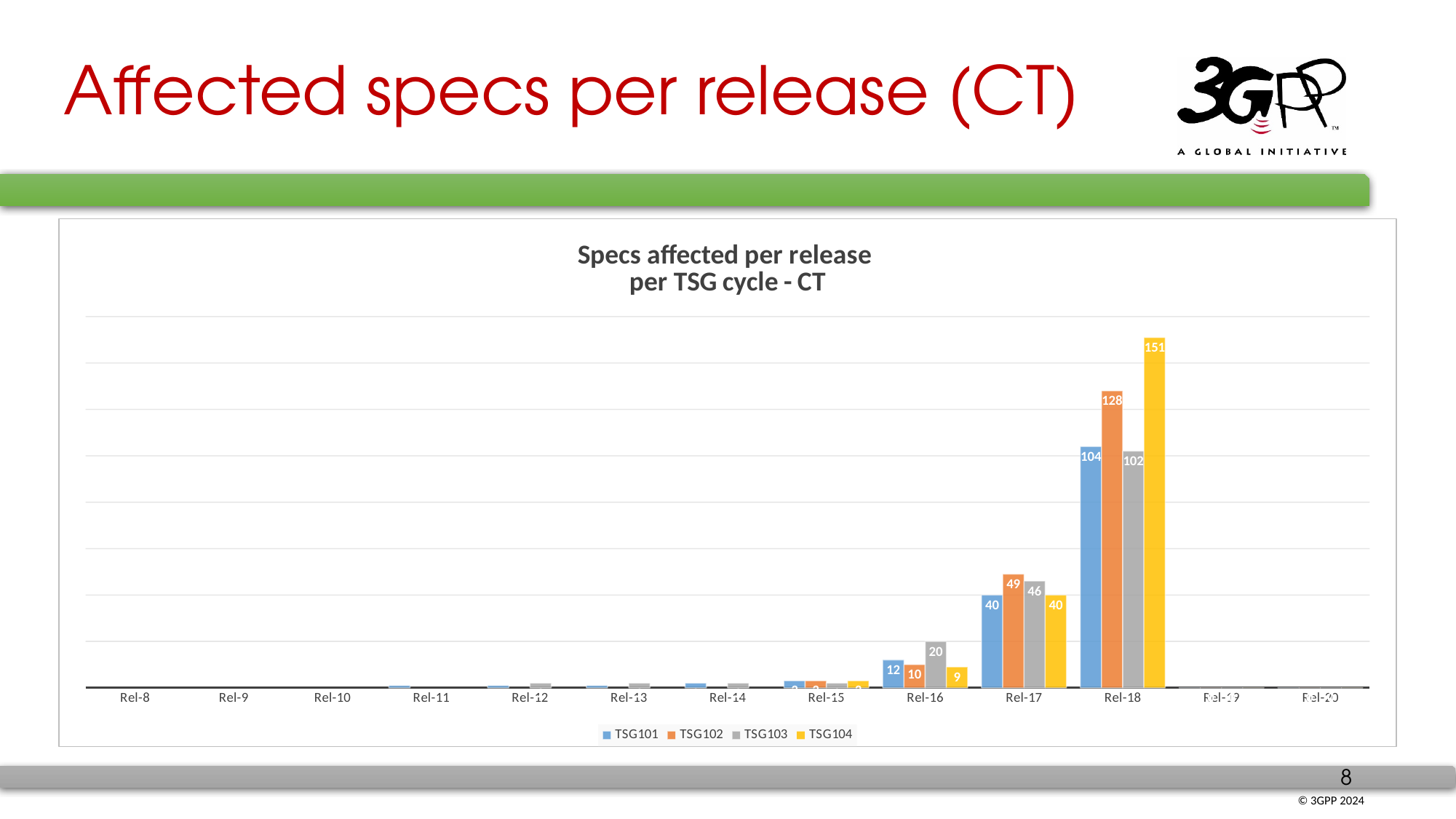

# Affected specs per release (CT)

### Chart: Specs affected per release per TSG cycle - CT

| Category | TSG101 | TSG102 | TSG103 | TSG104 |
|---|---|---|---|---|
| Rel-8 | None | None | None | None |
| Rel-9 | None | None | None | None |
| Rel-10 | None | None | None | None |
| Rel-11 | 1.0 | None | None | None |
| Rel-12 | 1.0 | None | 2.0 | None |
| Rel-13 | 1.0 | None | 2.0 | None |
| Rel-14 | 2.0 | None | 2.0 | None |
| Rel-15 | 3.0 | 3.0 | 2.0 | 3.0 |
| Rel-16 | 12.0 | 10.0 | 20.0 | 9.0 |
| Rel-17 | 40.0 | 49.0 | 46.0 | 40.0 |
| Rel-18 | 104.0 | 128.0 | 102.0 | 151.0 |
| Rel-19 | 0.0 | 0.0 | 0.0 | 0.0 |
| Rel-20 | 0.0 | 0.0 | 0.0 | 0.0 |